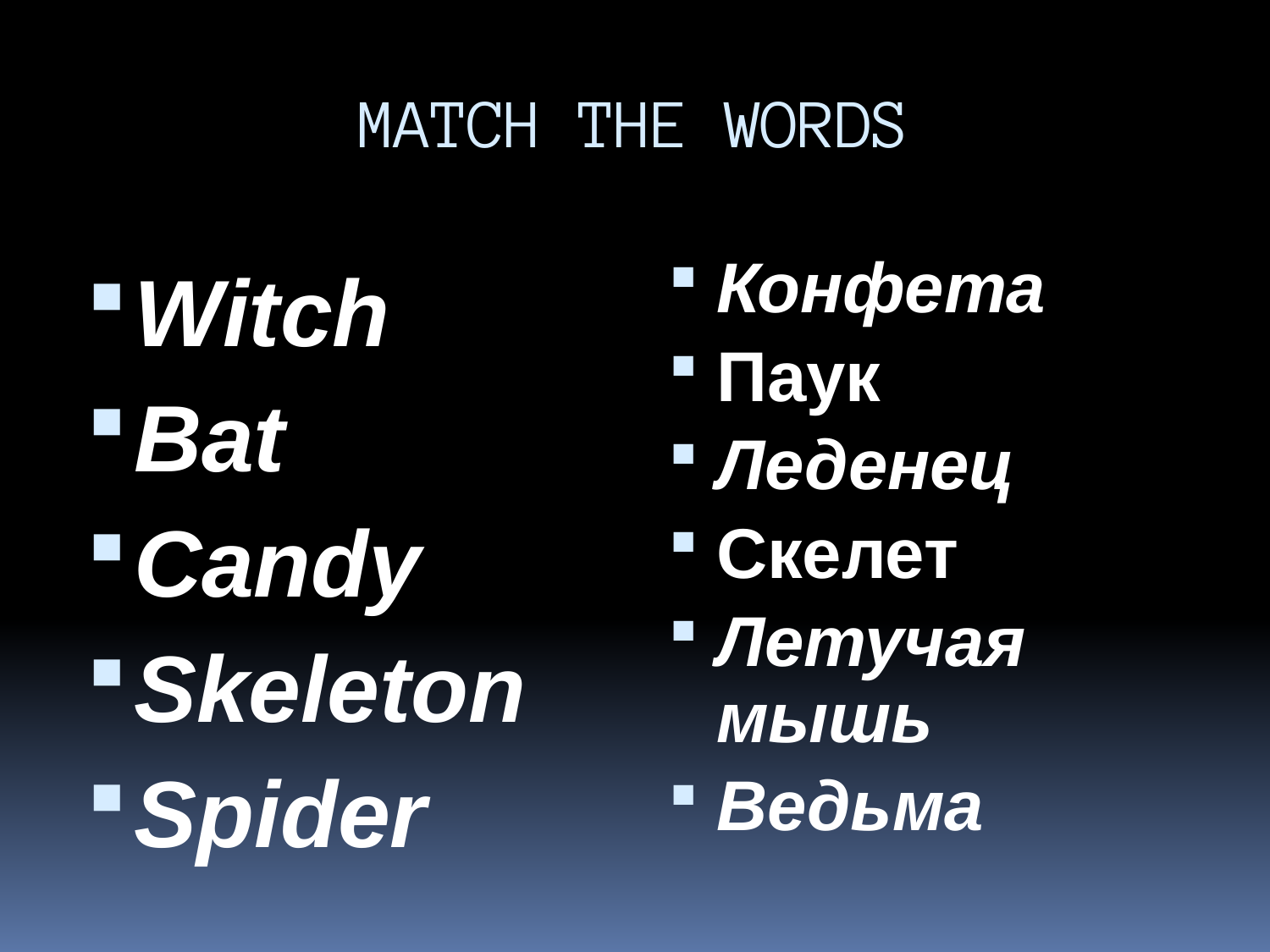

# MATCH THE WORDS
Witch
Bat
Candy
Skeleton
Spider

Конфета
Паук
Леденец
Скелет
Летучая мышь
Ведьма